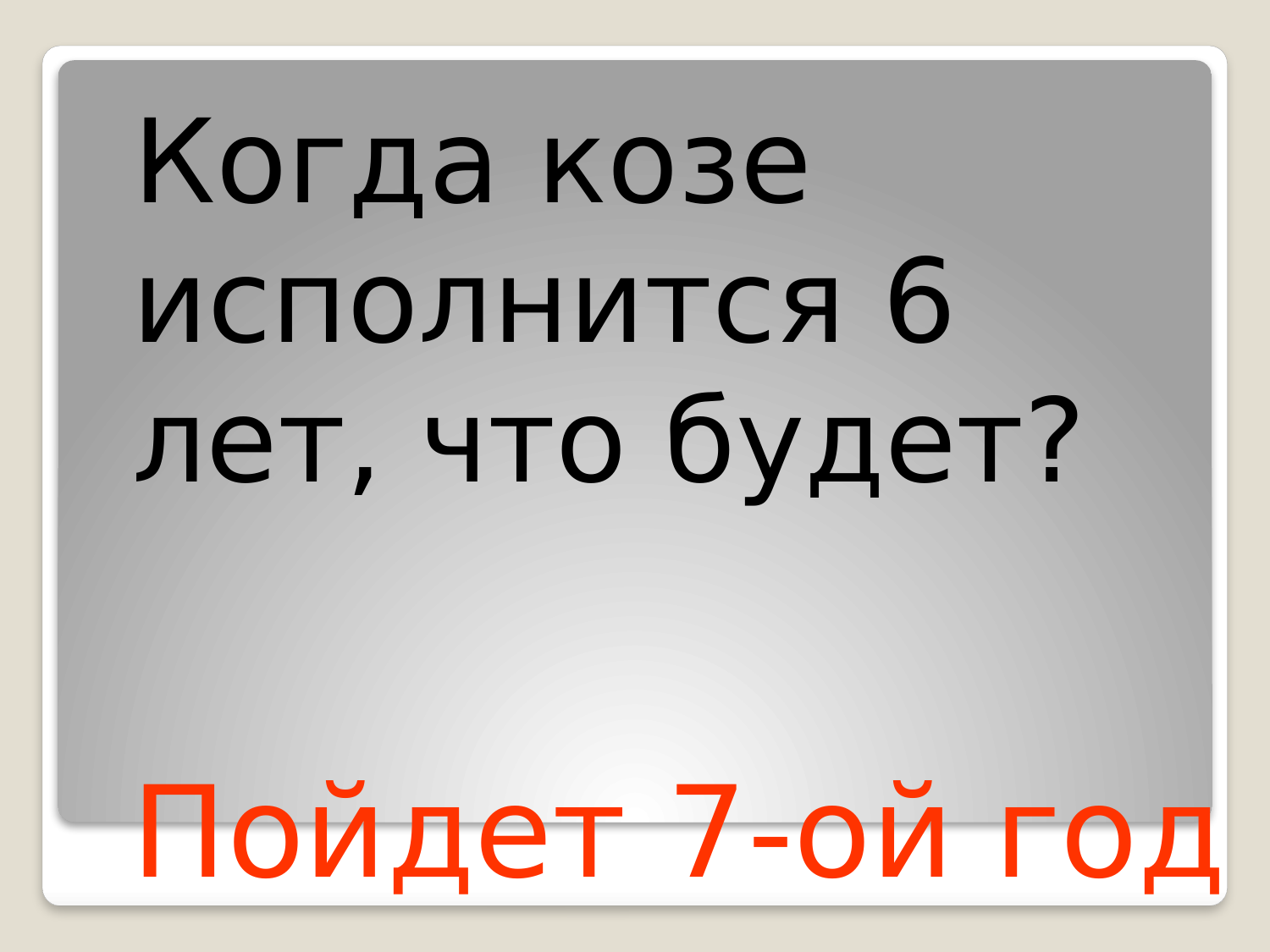

#
Когда козе исполнится 6 лет, что будет?
Пойдет 7-ой год